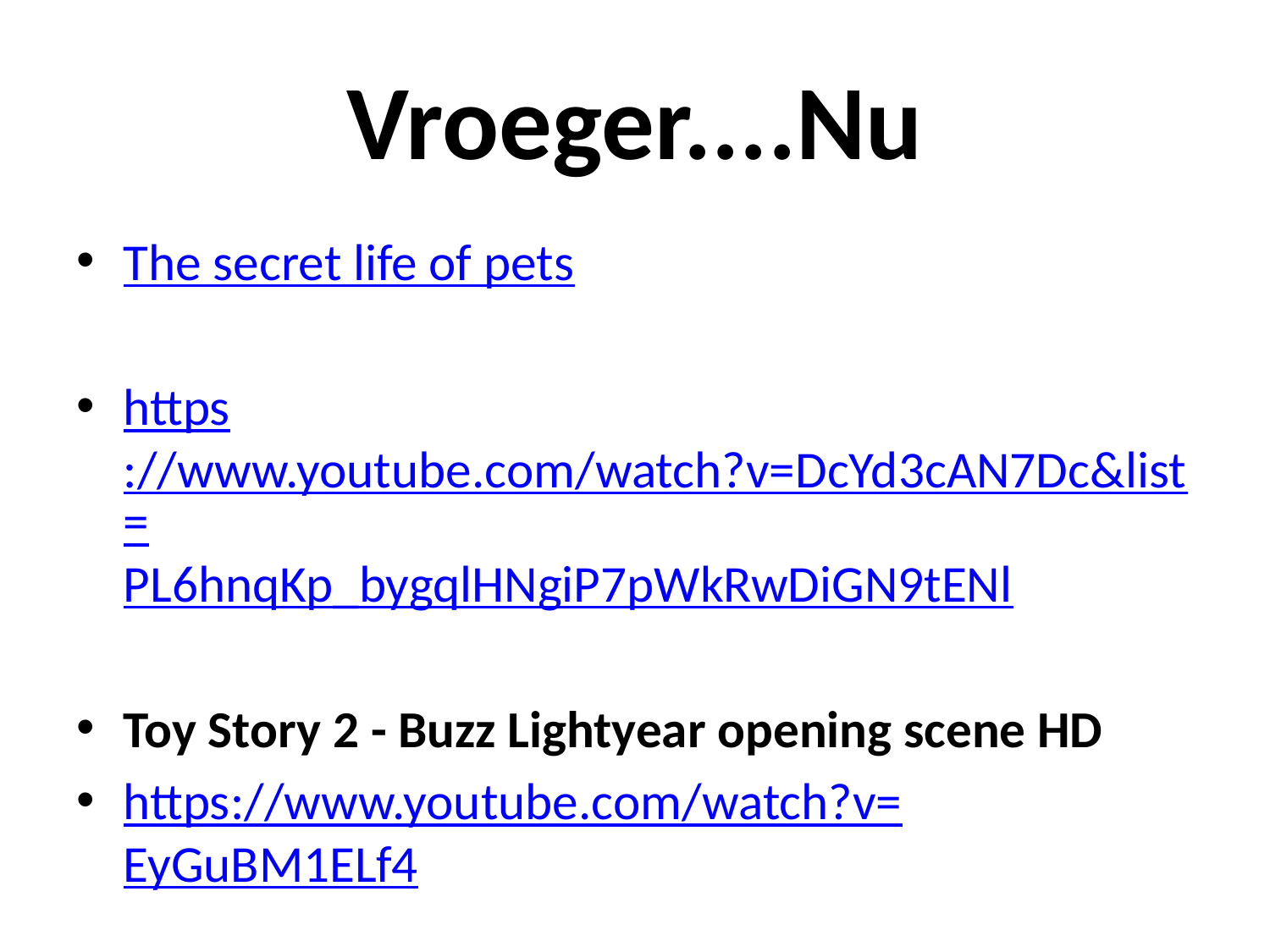

# Vroeger....Nu
The secret life of pets

https://www.youtube.com/watch?v=DcYd3cAN7Dc&list=PL6hnqKp_bygqlHNgiP7pWkRwDiGN9tENl

Toy Story 2 - Buzz Lightyear opening scene HD
https://www.youtube.com/watch?v=EyGuBM1ELf4